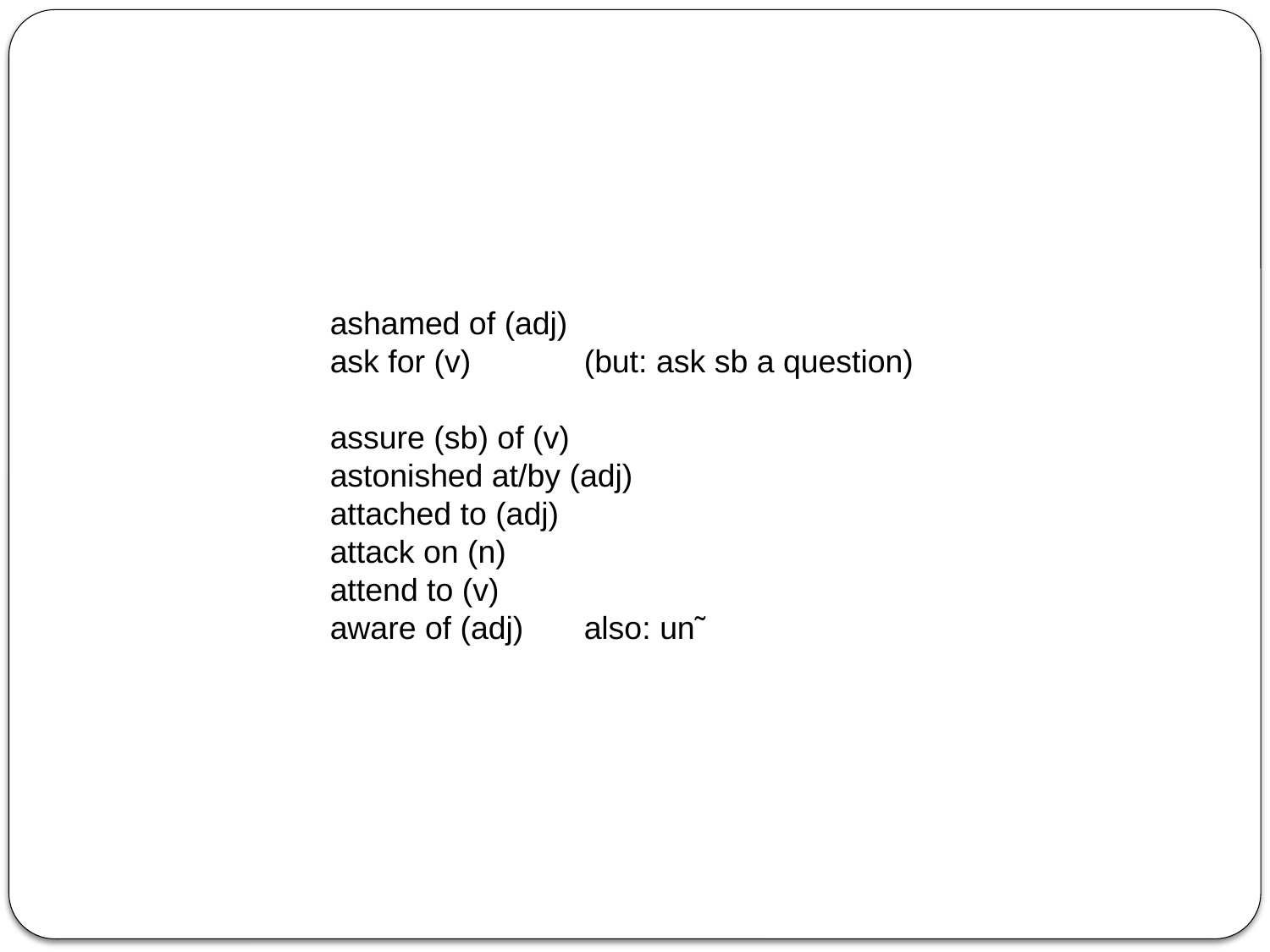

ashamed of (adj)
ask for (v)	(but: ask sb a question)
assure (sb) of (v)
astonished at/by (adj)
attached to (adj)
attack on (n)
attend to (v)
aware of (adj)	also: un˜